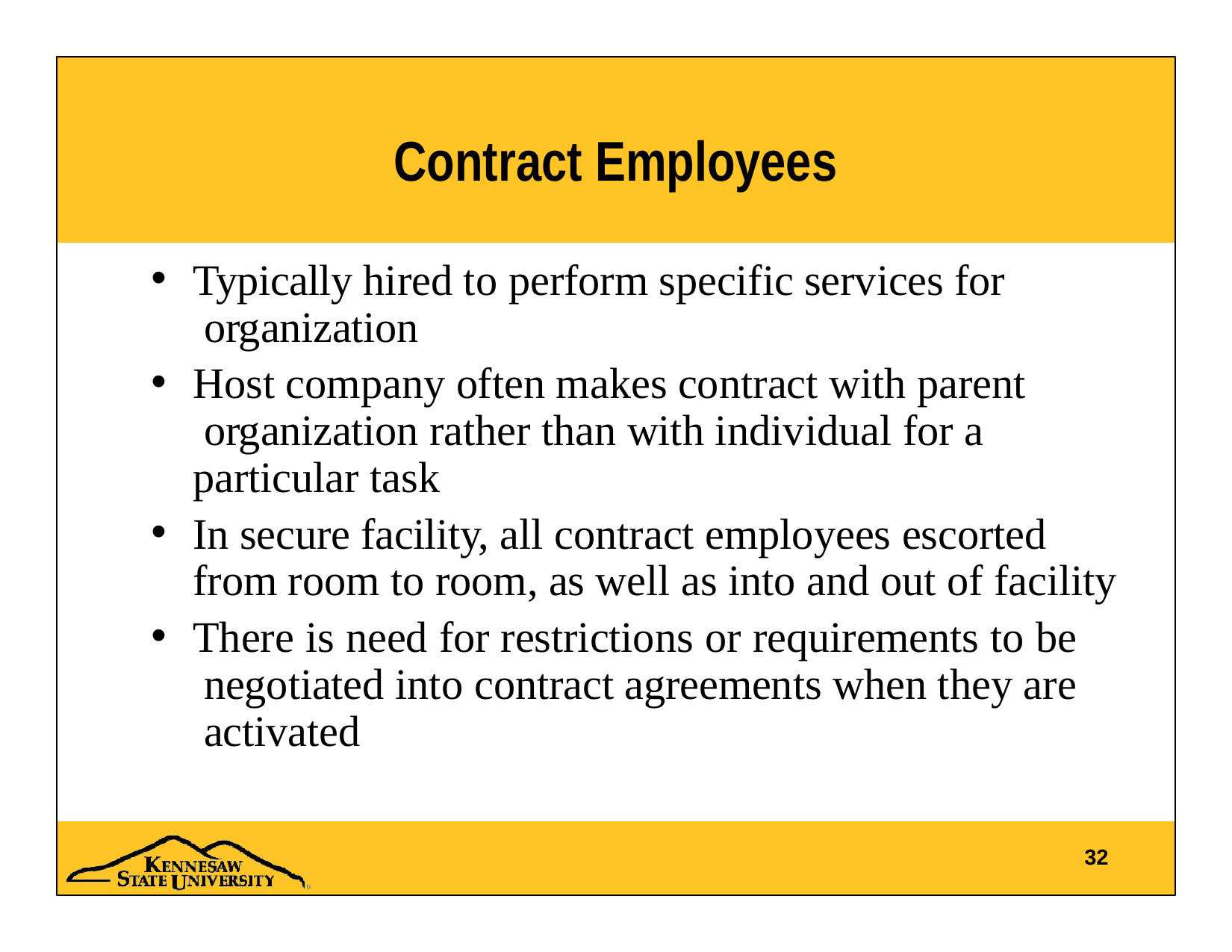

# Contract Employees
Typically hired to perform specific services for  organization
Host company often makes contract with parent  organization rather than with individual for a  particular task
In secure facility, all contract employees escorted  from room to room, as well as into and out of facility
There is need for restrictions or requirements to be  negotiated into contract agreements when they are  activated

32